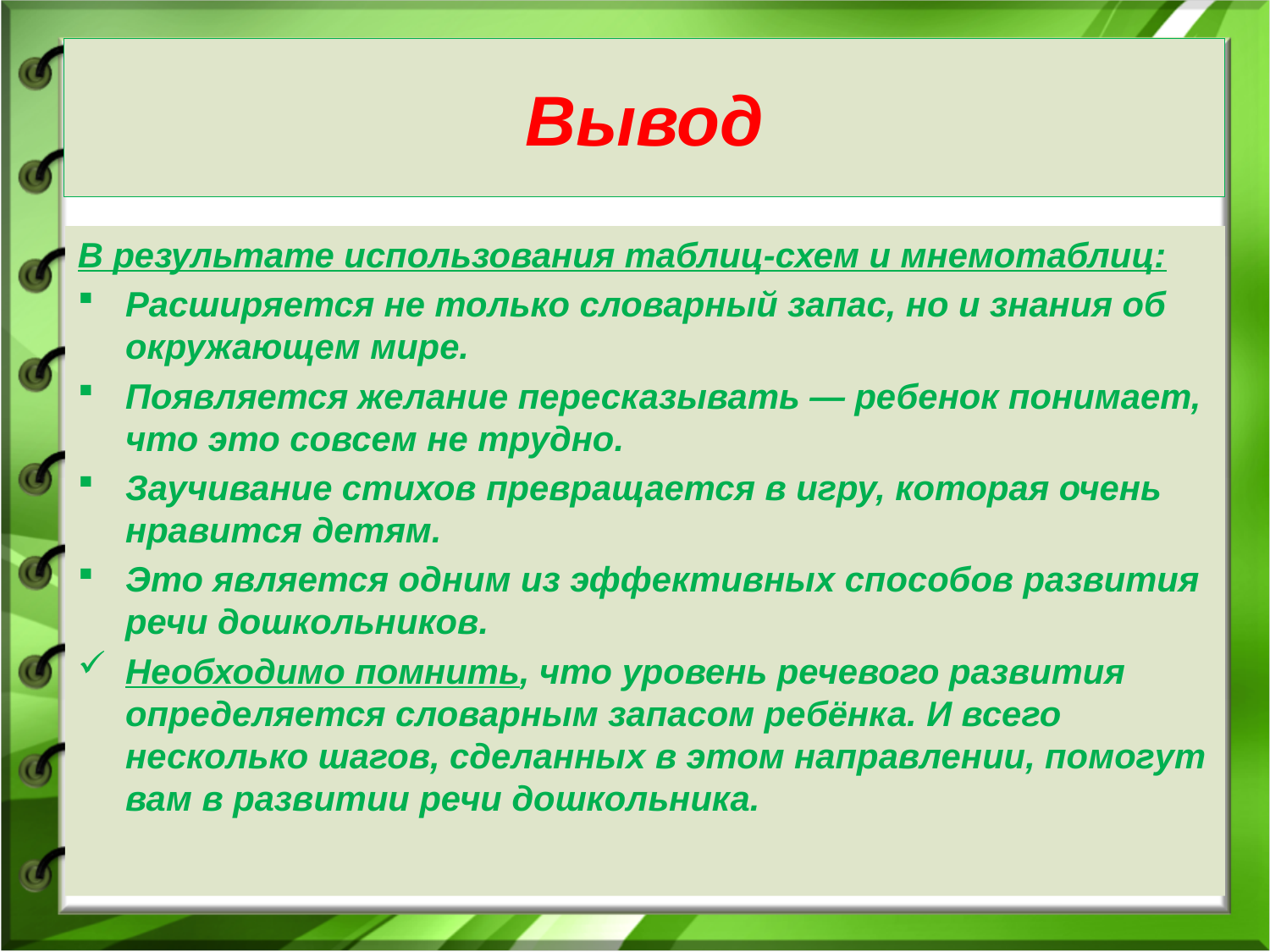

# Вывод
В результате использования таблиц-схем и мнемотаблиц:
Расширяется не только словарный запас, но и знания об окружающем мире.
Появляется желание пересказывать — ребенок понимает, что это совсем не трудно.
Заучивание стихов превращается в игру, которая очень нравится детям.
Это является одним из эффективных способов развития речи дошкольников.
Необходимо помнить, что уровень речевого развития определяется словарным запасом ребёнка. И всего несколько шагов, сделанных в этом направлении, помогут вам в развитии речи дошкольника.